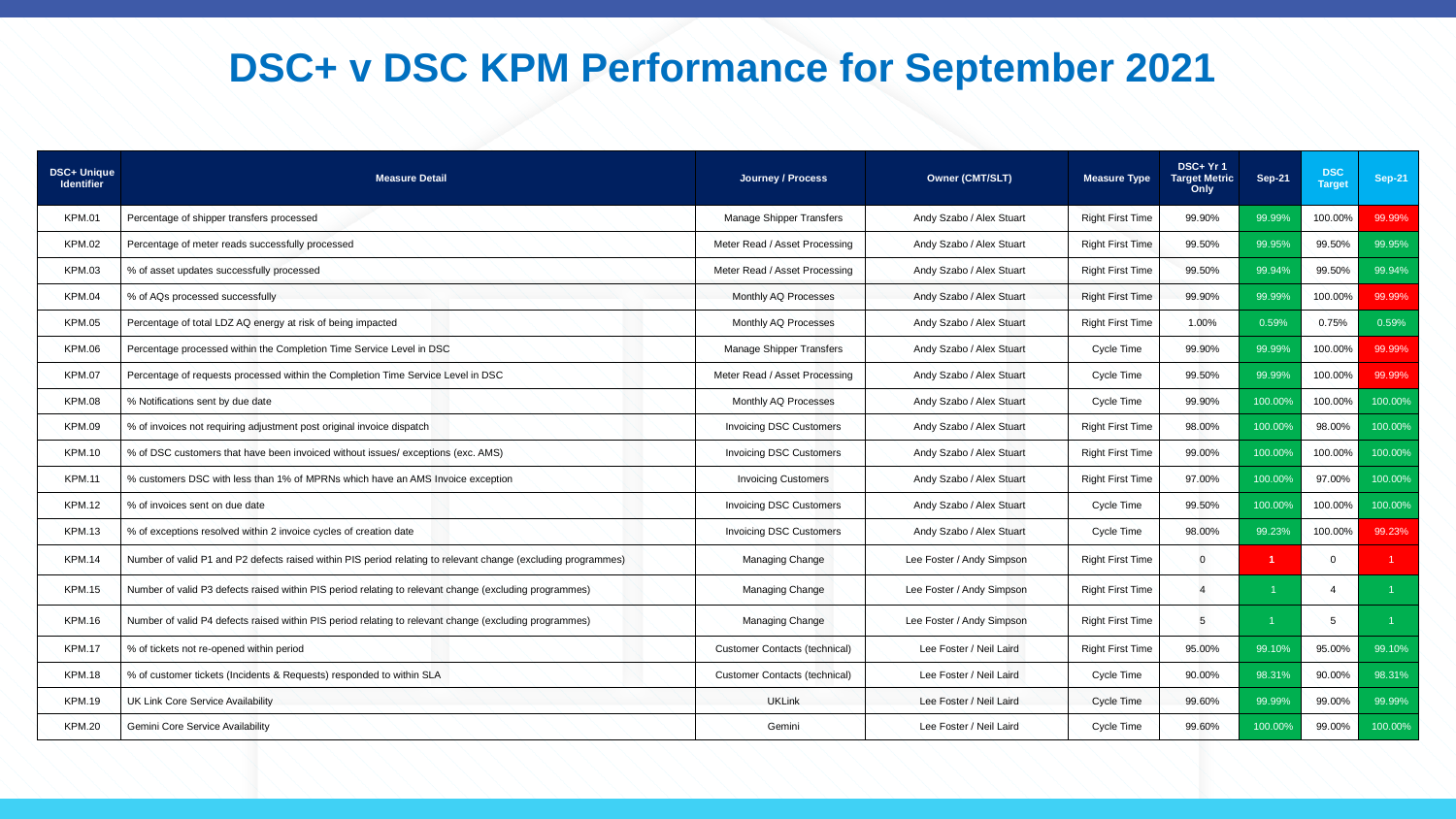

DSC+ v DSC KPM Performance for September 2021
| DSC+ Unique Identifier | Measure Detail | Journey / Process | Owner (CMT/SLT) | Measure Type | DSC+ Yr 1 Target Metric Only | Sep-21 | DSC Target | Sep-21 |
| --- | --- | --- | --- | --- | --- | --- | --- | --- |
| KPM.01 | Percentage of shipper transfers processed | Manage Shipper Transfers | Andy Szabo / Alex Stuart | Right First Time | 99.90% | 99.99% | 100.00% | 99.99% |
| KPM.02 | Percentage of meter reads successfully processed | Meter Read / Asset Processing | Andy Szabo / Alex Stuart | Right First Time | 99.50% | 99.95% | 99.50% | 99.95% |
| KPM.03 | % of asset updates successfully processed | Meter Read / Asset Processing | Andy Szabo / Alex Stuart | Right First Time | 99.50% | 99.94% | 99.50% | 99.94% |
| KPM.04 | % of AQs processed successfully | Monthly AQ Processes | Andy Szabo / Alex Stuart | Right First Time | 99.90% | 99.99% | 100.00% | 99.99% |
| KPM.05 | Percentage of total LDZ AQ energy at risk of being impacted | Monthly AQ Processes | Andy Szabo / Alex Stuart | Right First Time | 1.00% | 0.59% | 0.75% | 0.59% |
| KPM.06 | Percentage processed within the Completion Time Service Level in DSC | Manage Shipper Transfers | Andy Szabo / Alex Stuart | Cycle Time | 99.90% | 99.99% | 100.00% | 99.99% |
| KPM.07 | Percentage of requests processed within the Completion Time Service Level in DSC | Meter Read / Asset Processing | Andy Szabo / Alex Stuart | Cycle Time | 99.50% | 99.99% | 100.00% | 99.99% |
| KPM.08 | % Notifications sent by due date | Monthly AQ Processes | Andy Szabo / Alex Stuart | Cycle Time | 99.90% | 100.00% | 100.00% | 100.00% |
| KPM.09 | % of invoices not requiring adjustment post original invoice dispatch | Invoicing DSC Customers | Andy Szabo / Alex Stuart | Right First Time | 98.00% | 100.00% | 98.00% | 100.00% |
| KPM.10 | % of DSC customers that have been invoiced without issues/ exceptions (exc. AMS) | Invoicing DSC Customers | Andy Szabo / Alex Stuart | Right First Time | 99.00% | 100.00% | 100.00% | 100.00% |
| KPM.11 | % customers DSC with less than 1% of MPRNs which have an AMS Invoice exception | Invoicing Customers | Andy Szabo / Alex Stuart | Right First Time | 97.00% | 100.00% | 97.00% | 100.00% |
| KPM.12 | % of invoices sent on due date | Invoicing DSC Customers | Andy Szabo / Alex Stuart | Cycle Time | 99.50% | 100.00% | 100.00% | 100.00% |
| KPM.13 | % of exceptions resolved within 2 invoice cycles of creation date | Invoicing DSC Customers | Andy Szabo / Alex Stuart | Cycle Time | 98.00% | 99.23% | 100.00% | 99.23% |
| KPM.14 | Number of valid P1 and P2 defects raised within PIS period relating to relevant change (excluding programmes) | Managing Change | Lee Foster / Andy Simpson | Right First Time | 0 | 1 | 0 | 1 |
| KPM.15 | Number of valid P3 defects raised within PIS period relating to relevant change (excluding programmes) | Managing Change | Lee Foster / Andy Simpson | Right First Time | 4 | 1 | 4 | 1 |
| KPM.16 | Number of valid P4 defects raised within PIS period relating to relevant change (excluding programmes) | Managing Change | Lee Foster / Andy Simpson | Right First Time | 5 | 1 | 5 | 1 |
| KPM.17 | % of tickets not re-opened within period | Customer Contacts (technical) | Lee Foster / Neil Laird | Right First Time | 95.00% | 99.10% | 95.00% | 99.10% |
| KPM.18 | % of customer tickets (Incidents & Requests) responded to within SLA | Customer Contacts (technical) | Lee Foster / Neil Laird | Cycle Time | 90.00% | 98.31% | 90.00% | 98.31% |
| KPM.19 | UK Link Core Service Availability | UKLink | Lee Foster / Neil Laird | Cycle Time | 99.60% | 99.99% | 99.00% | 99.99% |
| KPM.20 | Gemini Core Service Availability | Gemini | Lee Foster / Neil Laird | Cycle Time | 99.60% | 100.00% | 99.00% | 100.00% |